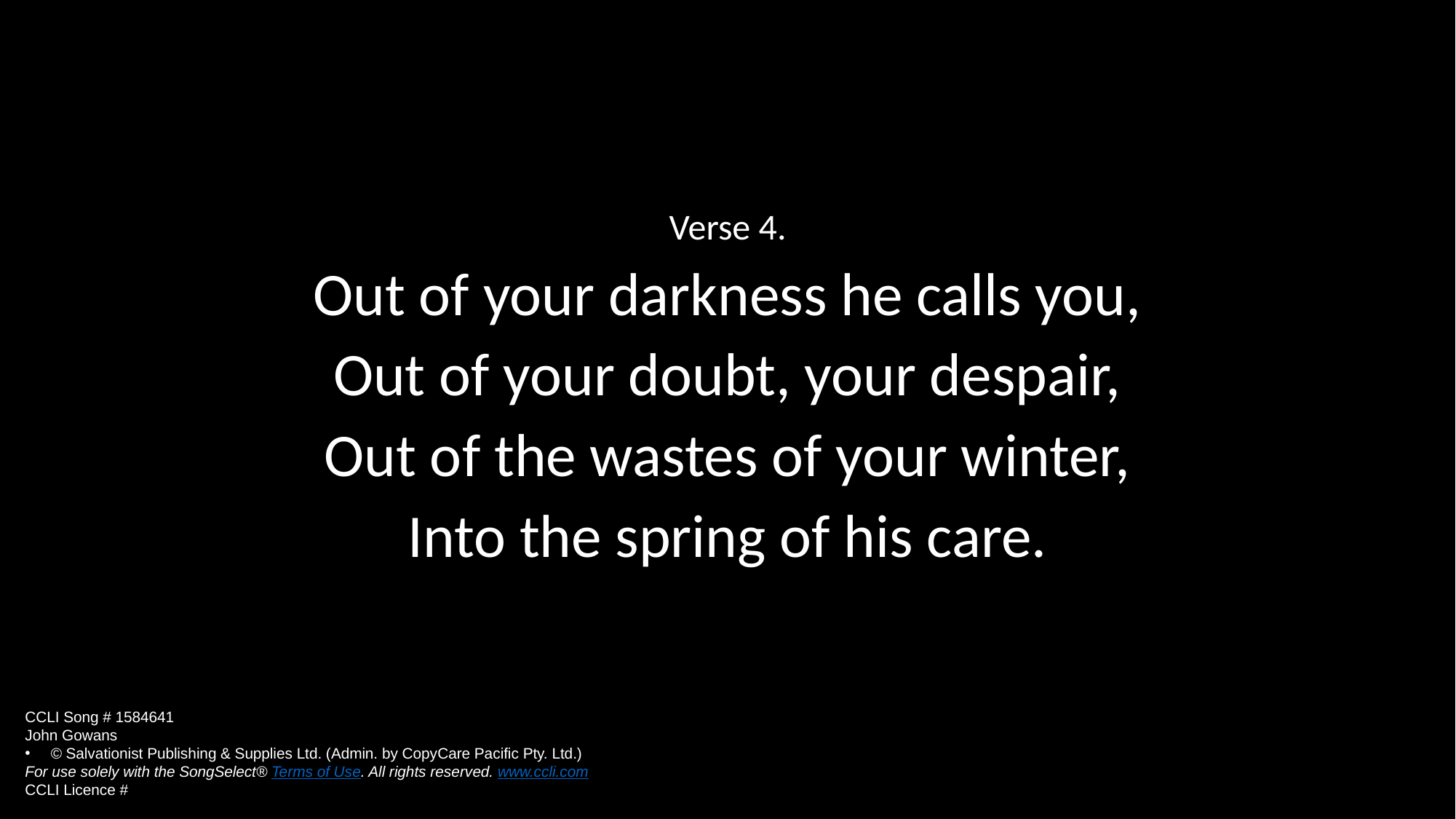

Verse 4.
Out of your darkness he calls you,
Out of your doubt, your despair,
Out of the wastes of your winter,
Into the spring of his care.
CCLI Song # 1584641
John Gowans
© Salvationist Publishing & Supplies Ltd. (Admin. by CopyCare Pacific Pty. Ltd.)
For use solely with the SongSelect® Terms of Use. All rights reserved. www.ccli.com
CCLI Licence #